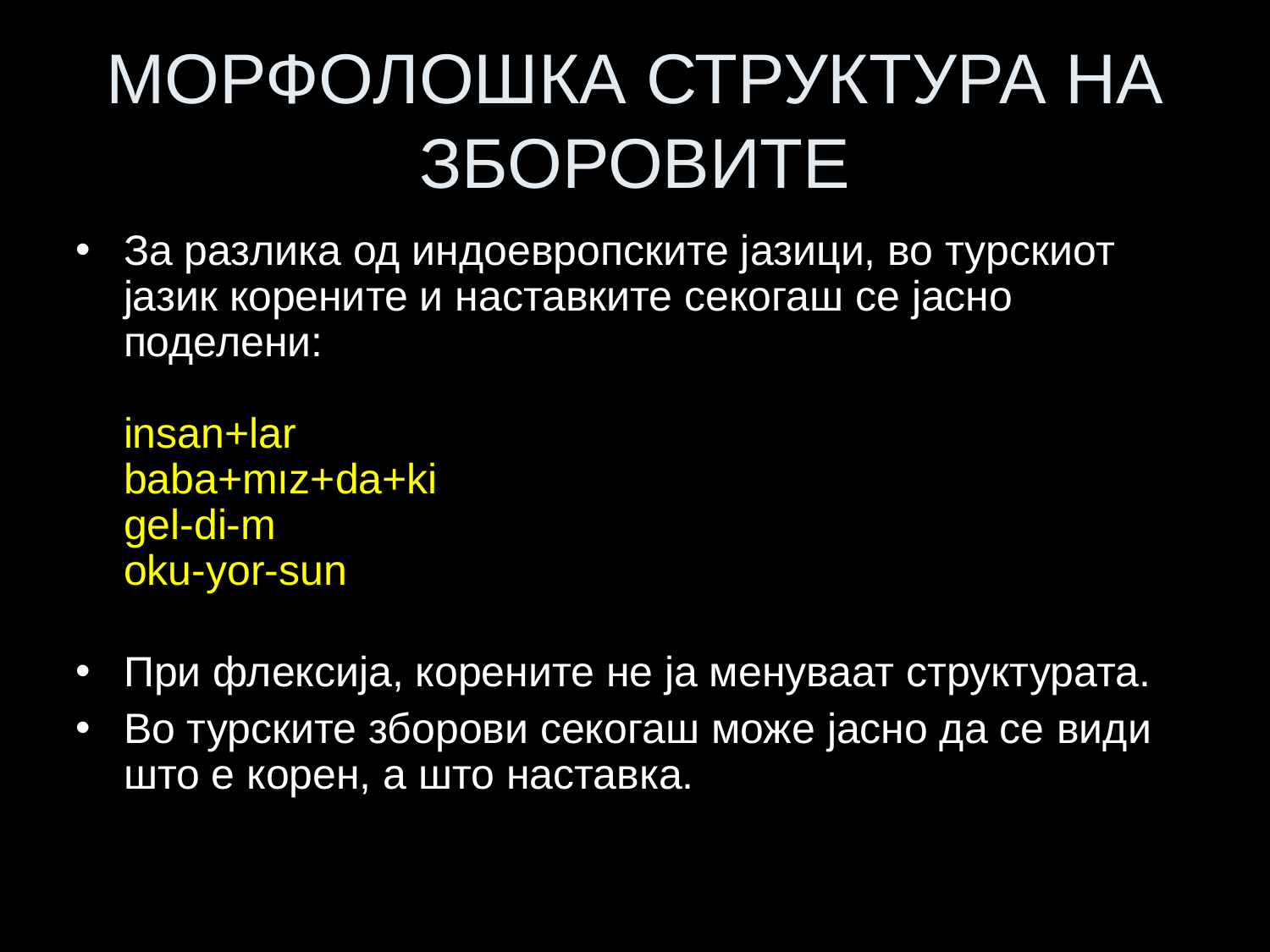

# МОРФОЛОШКА СТРУКТУРА НА ЗБОРОВИТЕ
За разлика од индоевропските јазици, во турскиот јазик корените и наставките секогаш се јасно поделени:
insan+lar
baba+mız+da+ki
gel-di-m
oku-yor-sun
При флексија, корените не ја менуваат структурата.
Во турските зборови секогаш може јасно да се види што е корен, а што наставка.